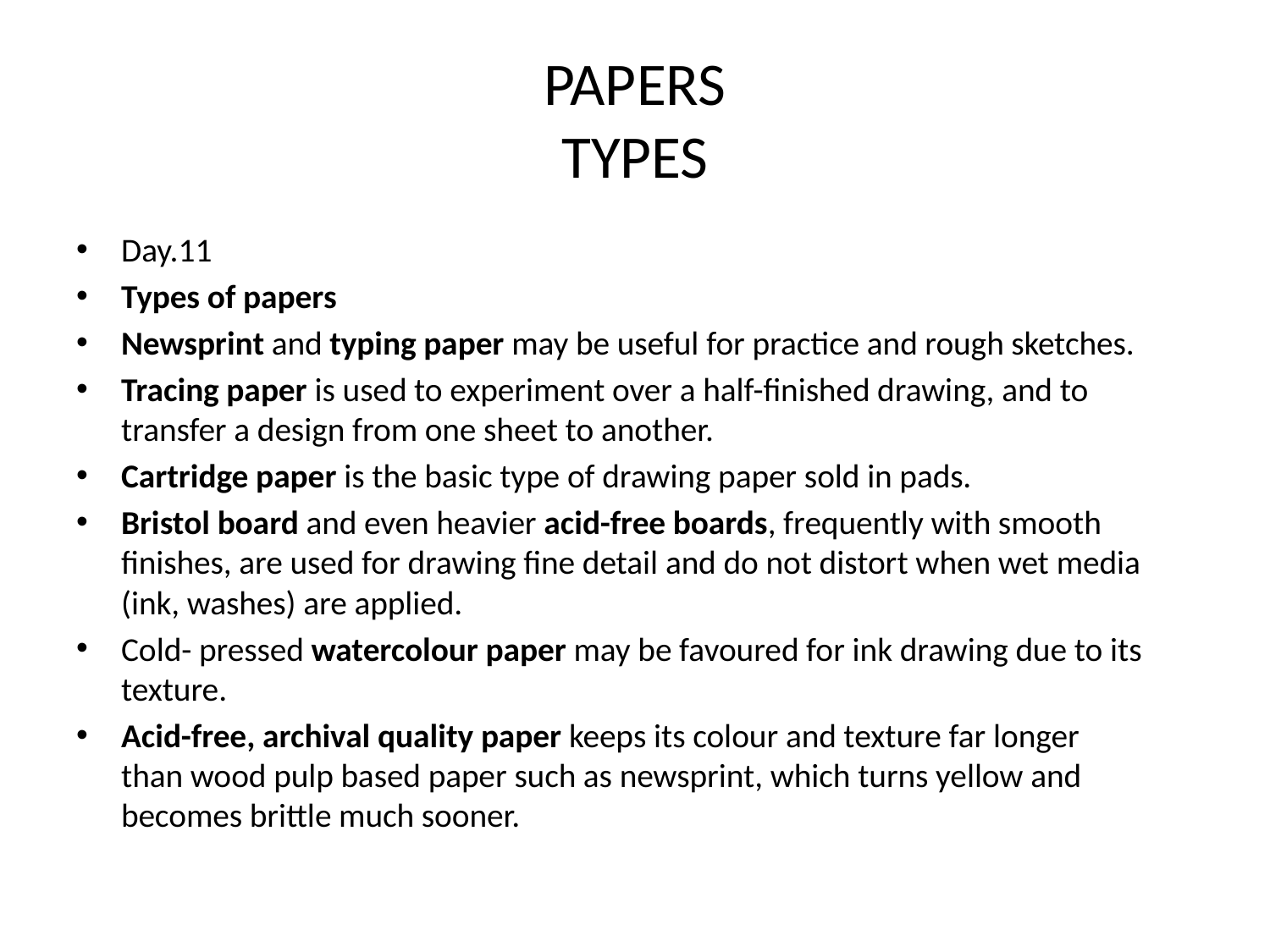

# PAPERS TYPES
Day.11
Types of papers
Newsprint and typing paper may be useful for practice and rough sketches.
Tracing paper is used to experiment over a half-finished drawing, and to transfer a design from one sheet to another.
Cartridge paper is the basic type of drawing paper sold in pads.
Bristol board and even heavier acid-free boards, frequently with smooth finishes, are used for drawing fine detail and do not distort when wet media (ink, washes) are applied.
Cold- pressed watercolour paper may be favoured for ink drawing due to its texture.
Acid-free, archival quality paper keeps its colour and texture far longer than wood pulp based paper such as newsprint, which turns yellow and becomes brittle much sooner.